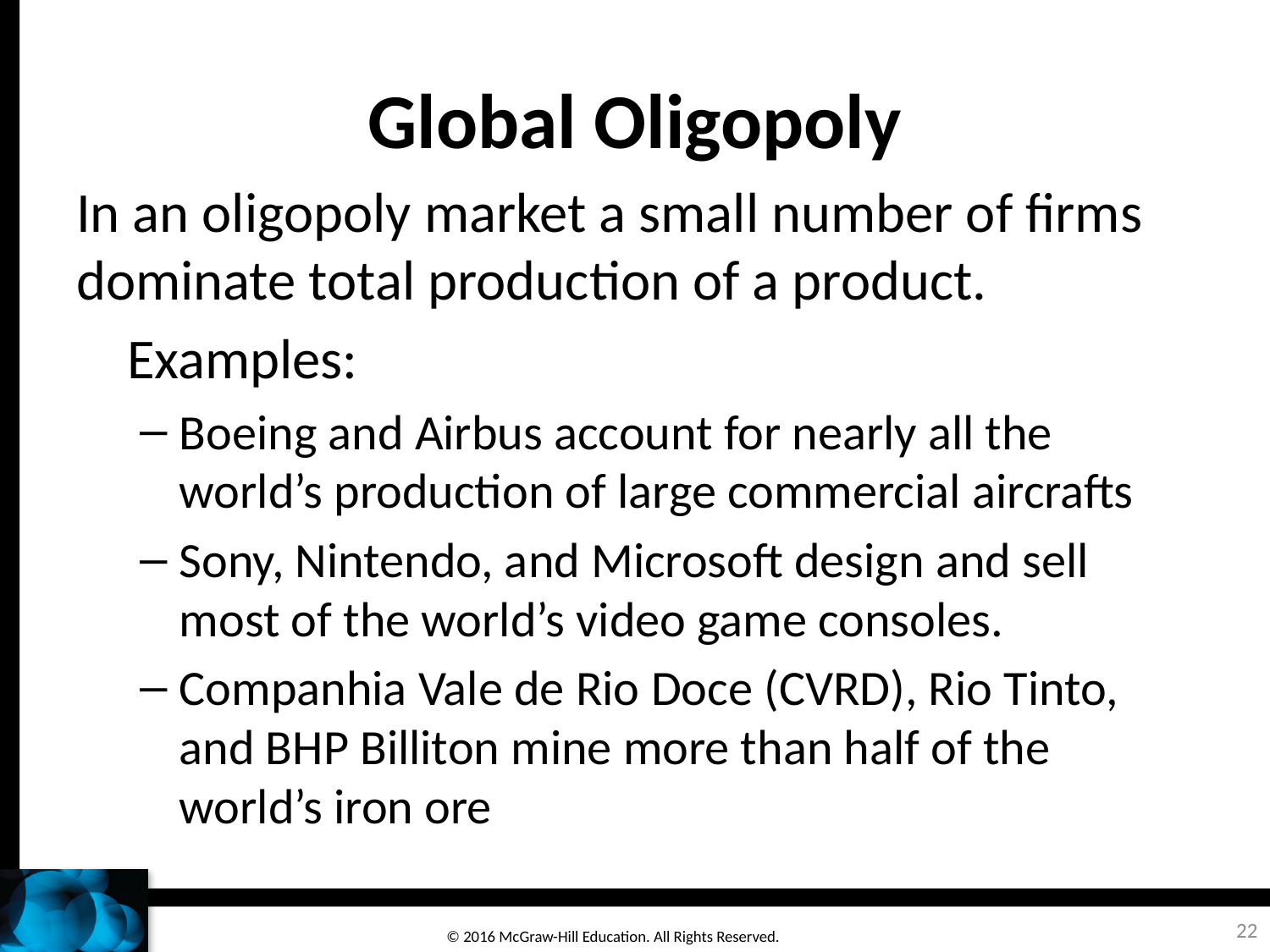

# Global Oligopoly
In an oligopoly market a small number of firms dominate total production of a product.
    Examples:
Boeing and Airbus account for nearly all the world’s production of large commercial aircrafts
Sony, Nintendo, and Microsoft design and sell most of the world’s video game consoles.
Companhia Vale de Rio Doce (CVRD), Rio Tinto, and BHP Billiton mine more than half of the world’s iron ore

22
© 2016 McGraw-Hill Education. All Rights Reserved.